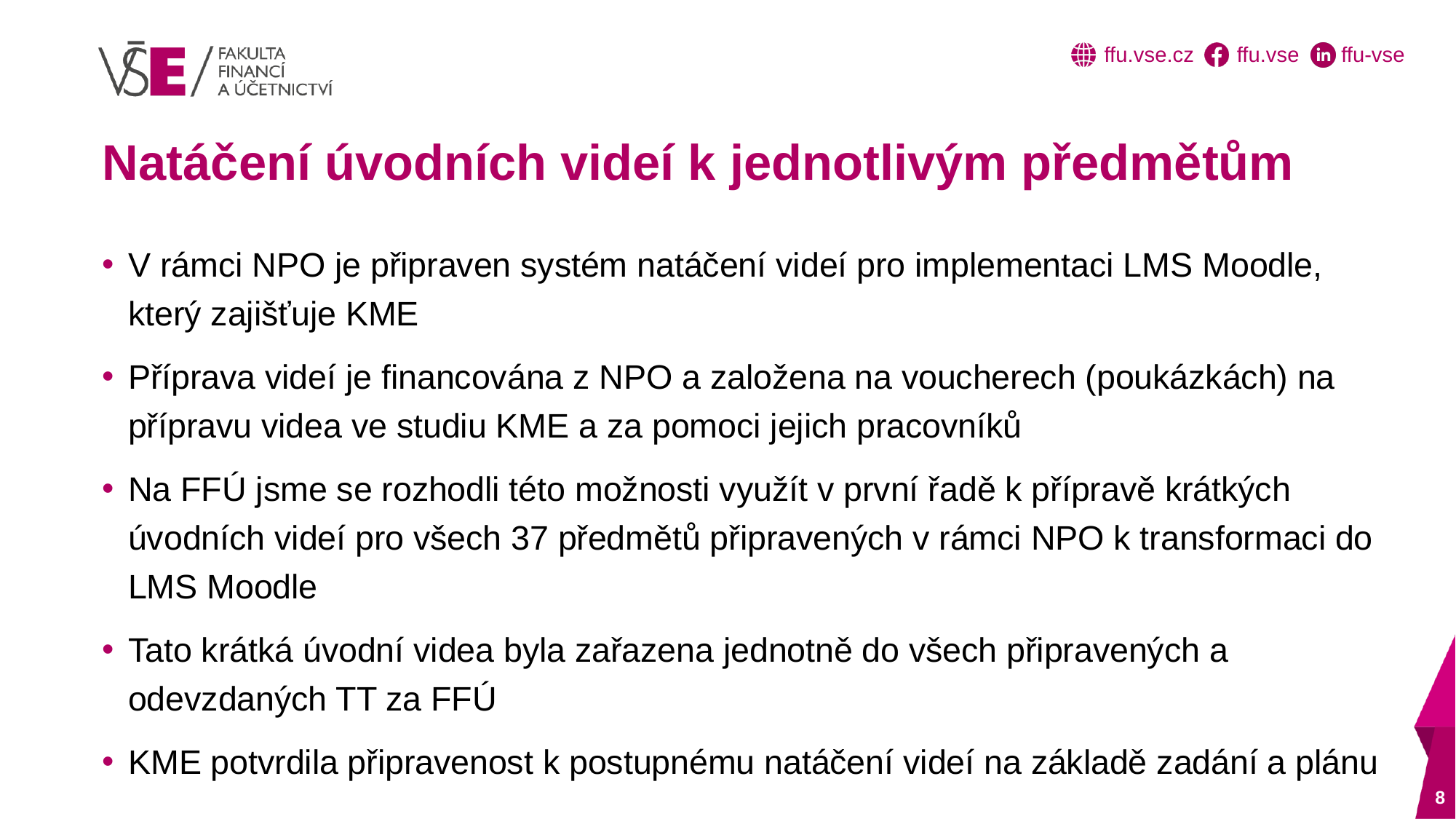

# Natáčení úvodních videí k jednotlivým předmětům
V rámci NPO je připraven systém natáčení videí pro implementaci LMS Moodle, který zajišťuje KME
Příprava videí je financována z NPO a založena na voucherech (poukázkách) na přípravu videa ve studiu KME a za pomoci jejich pracovníků
Na FFÚ jsme se rozhodli této možnosti využít v první řadě k přípravě krátkých úvodních videí pro všech 37 předmětů připravených v rámci NPO k transformaci do LMS Moodle
Tato krátká úvodní videa byla zařazena jednotně do všech připravených a odevzdaných TT za FFÚ
KME potvrdila připravenost k postupnému natáčení videí na základě zadání a plánu